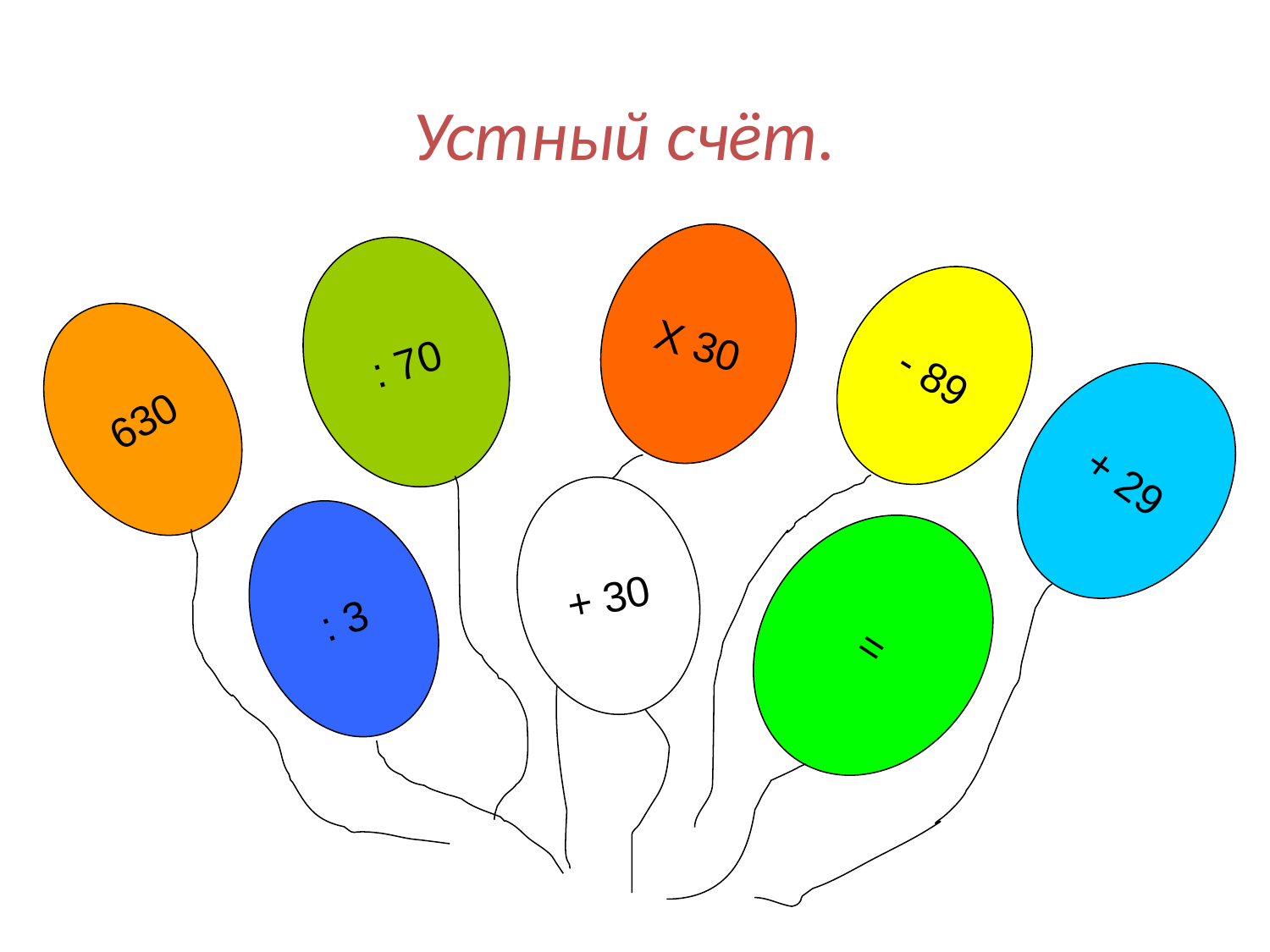

# Устный счёт.
Х 30
: 70
- 89
630
+ 29

+ 30
: 3
=